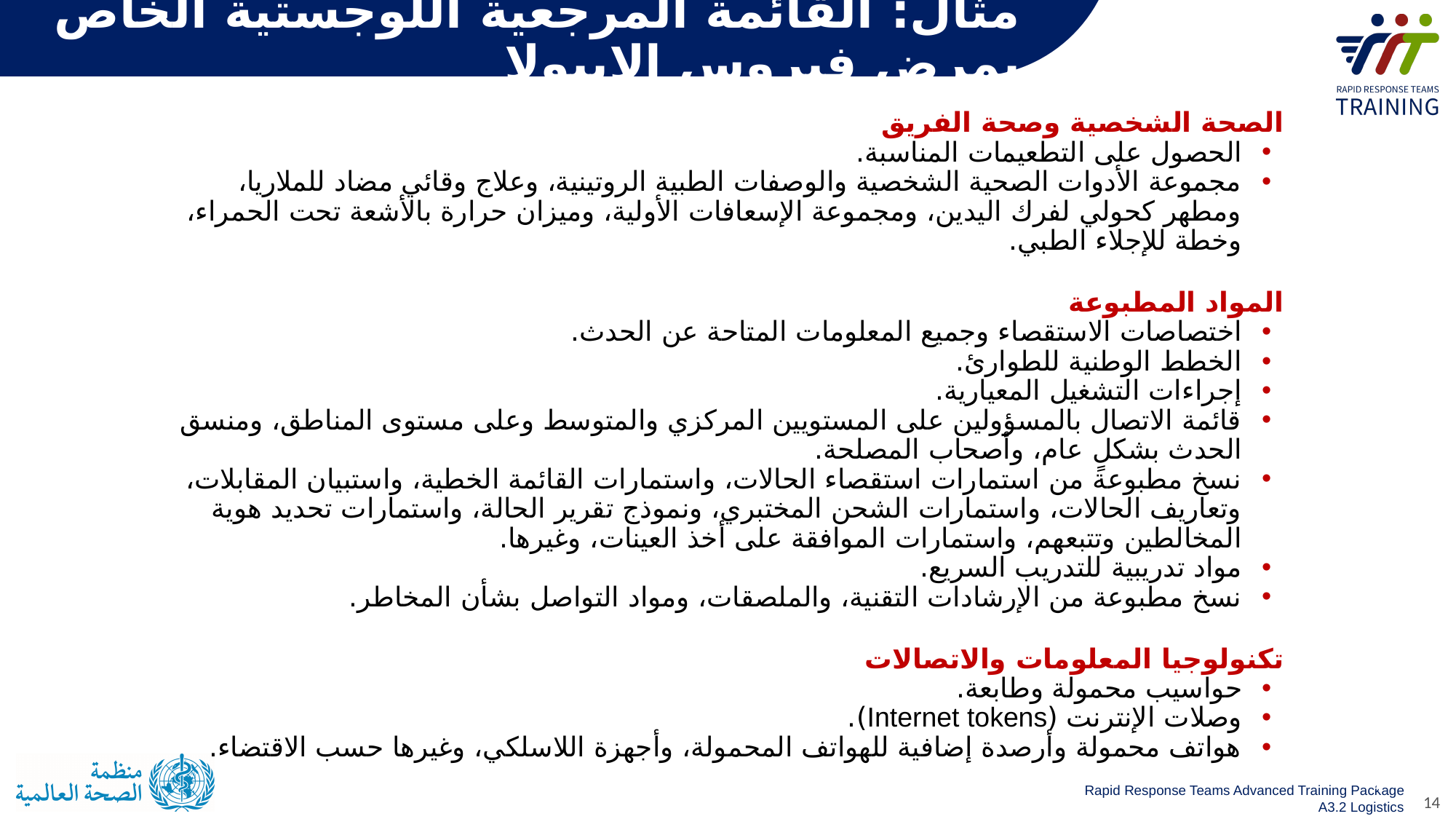

# مثال: القائمة المرجعية اللوجستية الخاص بمرض فيروس الإيبولا
الصحة الشخصية وصحة الفريق
الحصول على التطعيمات المناسبة.
مجموعة الأدوات الصحية الشخصية والوصفات الطبية الروتينية، وعلاج وقائي مضاد للملاريا، ومطهر كحولي لفرك اليدين، ومجموعة الإسعافات الأولية، وميزان حرارة بالأشعة تحت الحمراء، وخطة للإجلاء الطبي.

المواد المطبوعة
اختصاصات الاستقصاء وجميع المعلومات المتاحة عن الحدث.
الخطط الوطنية للطوارئ.
إجراءات التشغيل المعيارية.
قائمة الاتصال بالمسؤولين على المستويين المركزي والمتوسط وعلى مستوى المناطق، ومنسق الحدث بشكلٍ عام، وأصحاب المصلحة.
نسخ مطبوعة من استمارات استقصاء الحالات، واستمارات القائمة الخطية، واستبيان المقابلات، وتعاريف الحالات، واستمارات الشحن المختبري، ونموذج تقرير الحالة، واستمارات تحديد هوية المخالطين وتتبعهم، واستمارات الموافقة على أخذ العينات، وغيرها.
مواد تدريبية للتدريب السريع.
نسخ مطبوعة من الإرشادات التقنية، والملصقات، ومواد التواصل بشأن المخاطر.

تكنولوجيا المعلومات والاتصالات
حواسيب محمولة وطابعة.
وصلات الإنترنت (Internet tokens).
هواتف محمولة وأرصدة إضافية للهواتف المحمولة، وأجهزة اللاسلكي، وغيرها حسب الاقتضاء.
14